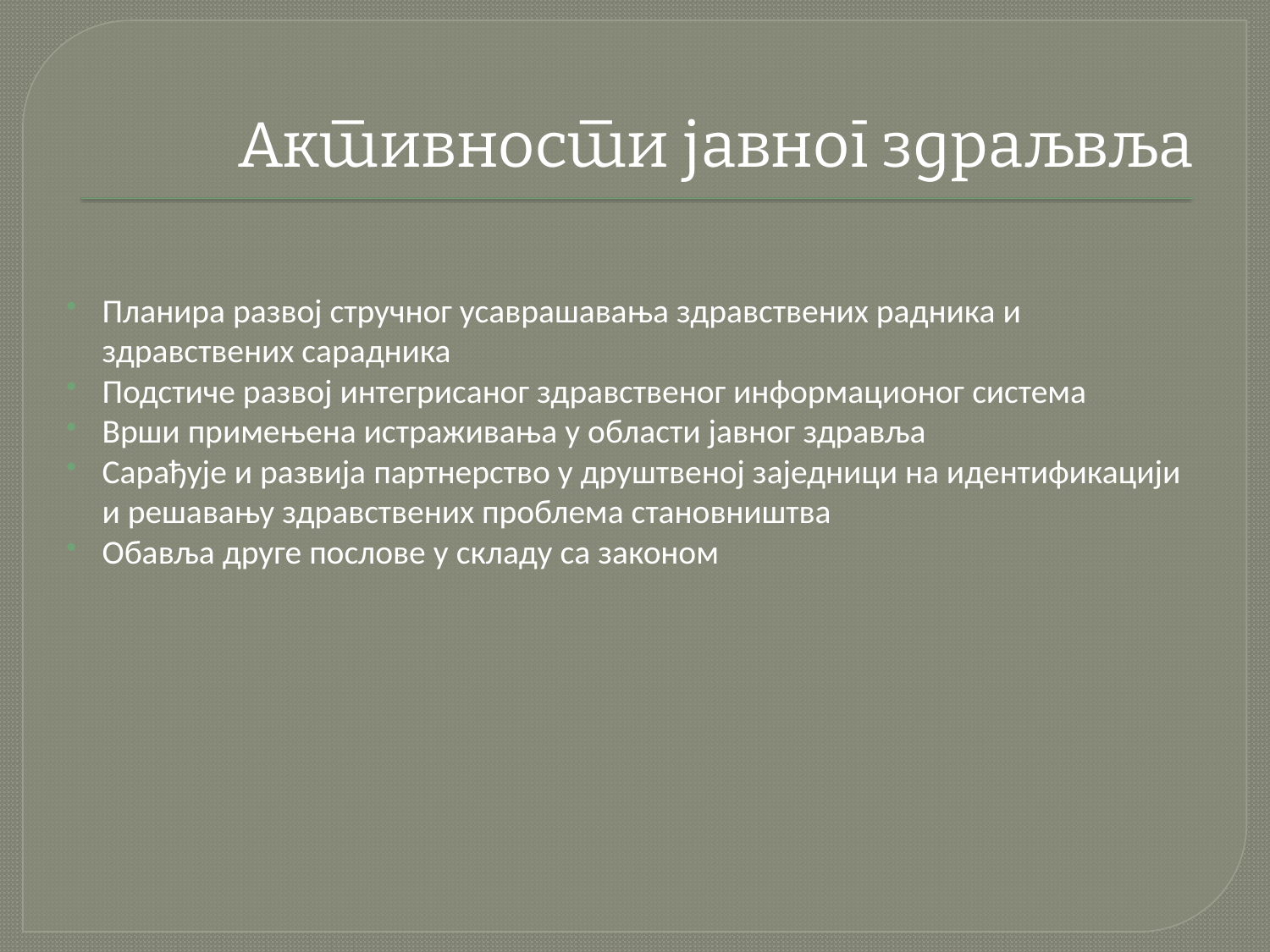

# Активности јавног здраљвља

Планира развој стручног усаврашавања здравствених радника и здравствених сарадника
Подстиче развој интегрисаног здравственог информационог система
Врши примењена истраживања у области јавног здравља
Сарађује и развија партнерство у друштвеној заједници на идентификацији и решавању здравствених проблема становништва
Обавља друге послове у складу са законом